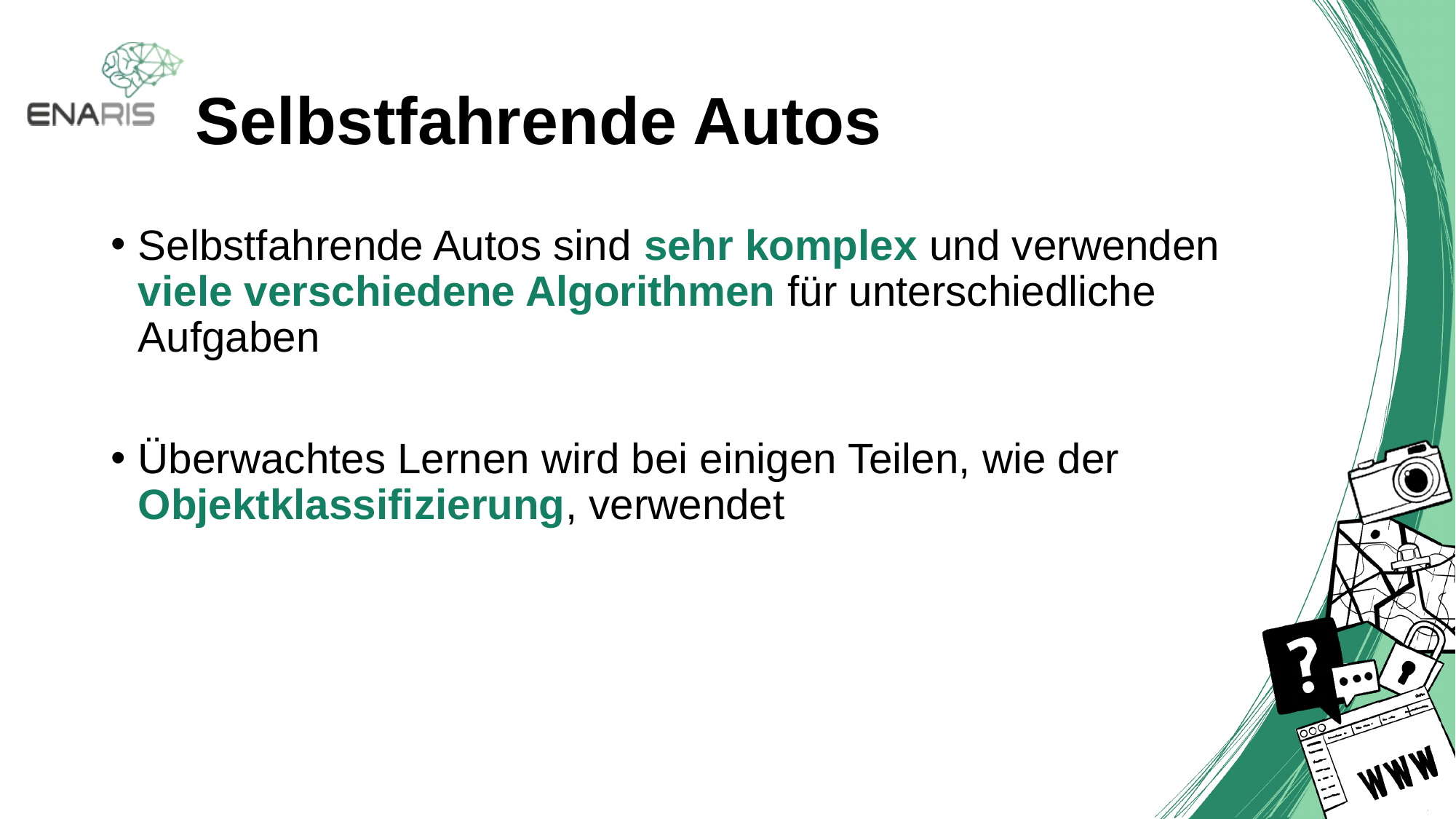

# Selbstfahrende Autos
Selbstfahrende Autos sind sehr komplex und verwenden viele verschiedene Algorithmen für unterschiedliche Aufgaben

Überwachtes Lernen wird bei einigen Teilen, wie der Objektklassifizierung, verwendet